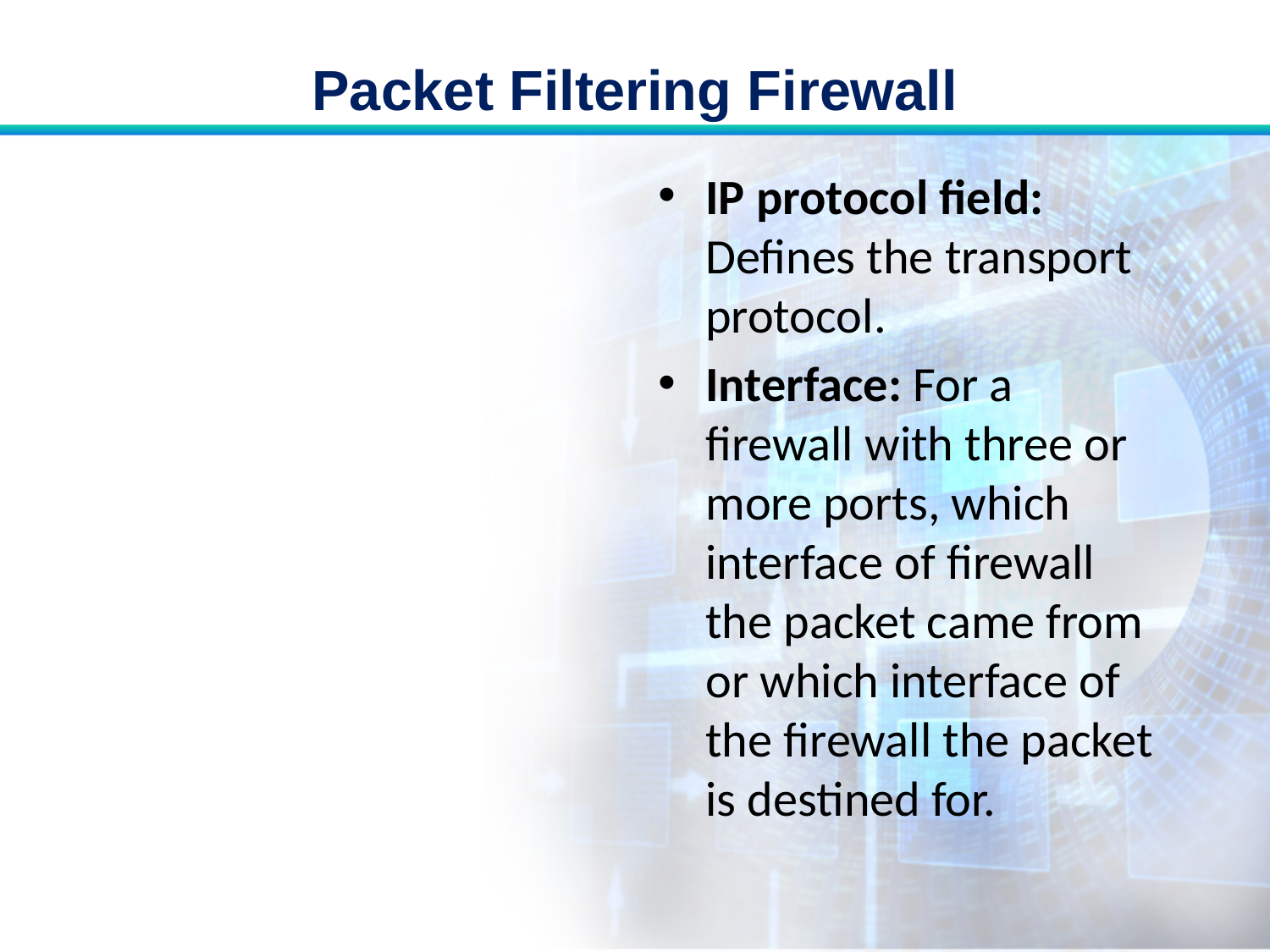

# Packet Filtering Firewall
IP protocol field: Defines the transport protocol.
Interface: For a firewall with three or more ports, which interface of firewall the packet came from or which interface of the firewall the packet is destined for.